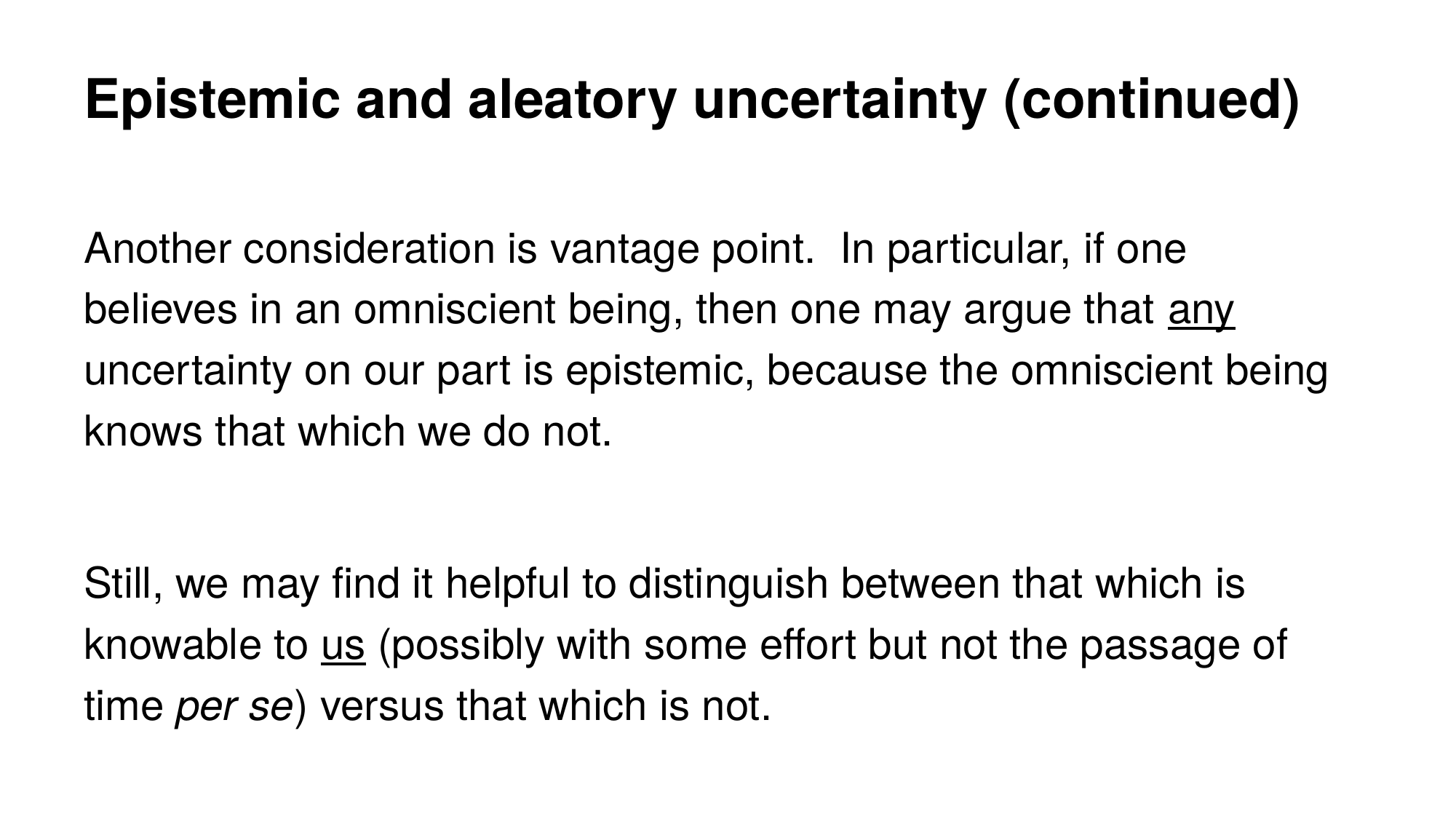

# Epistemic and aleatory uncertainty (continued)
Another consideration is vantage point.  In particular, if one believes in an omniscient being, then one may argue that any uncertainty on our part is epistemic, because the omniscient being knows that which we do not.

Still, we may find it helpful to distinguish between that which is knowable to us (possibly with some effort but not the passage of time per se) versus that which is not.